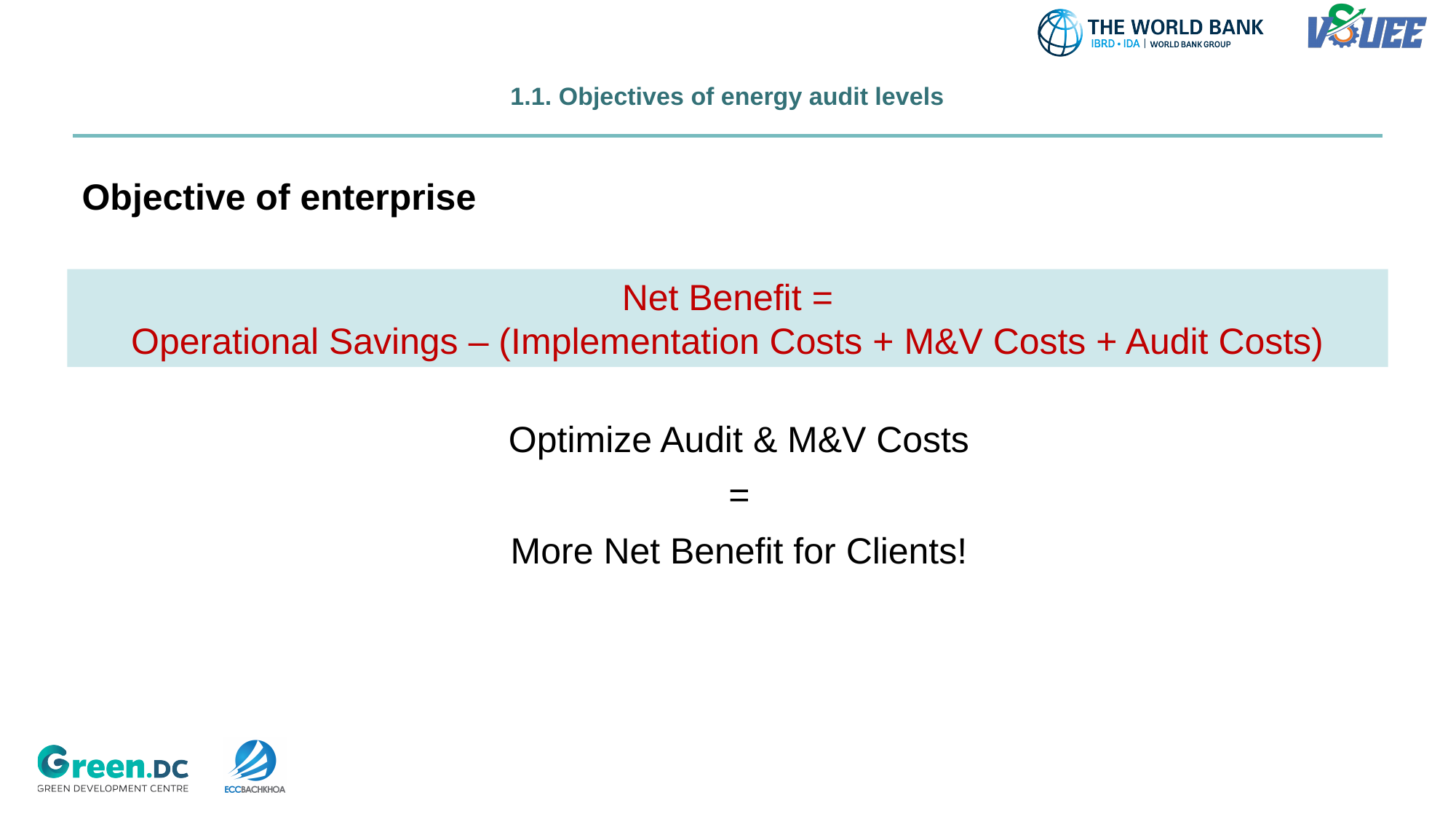

# 1.1. Objectives of energy audit levels
Objective of enterprise

Optimize Audit & M&V Costs
=
More Net Benefit for Clients!
Net Benefit =
Operational Savings – (Implementation Costs + M&V Costs + Audit Costs)